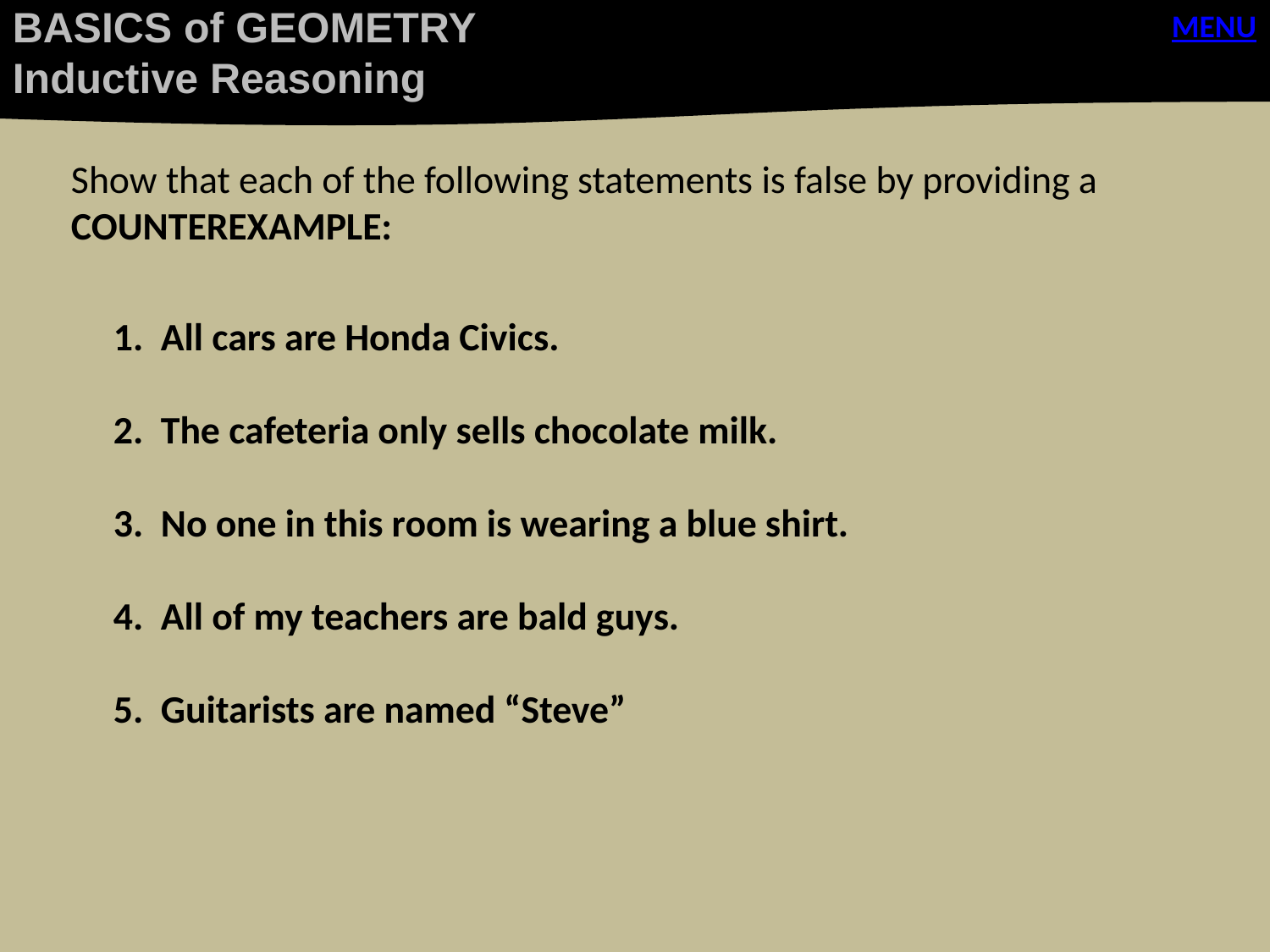

BASICS of GEOMETRY
Inductive Reasoning
MENU
Show that each of the following statements is false by providing a COUNTEREXAMPLE:
1.  All cars are Honda Civics.

2.  The cafeteria only sells chocolate milk.

3.  No one in this room is wearing a blue shirt.

4.  All of my teachers are bald guys.

5.  Guitarists are named “Steve”